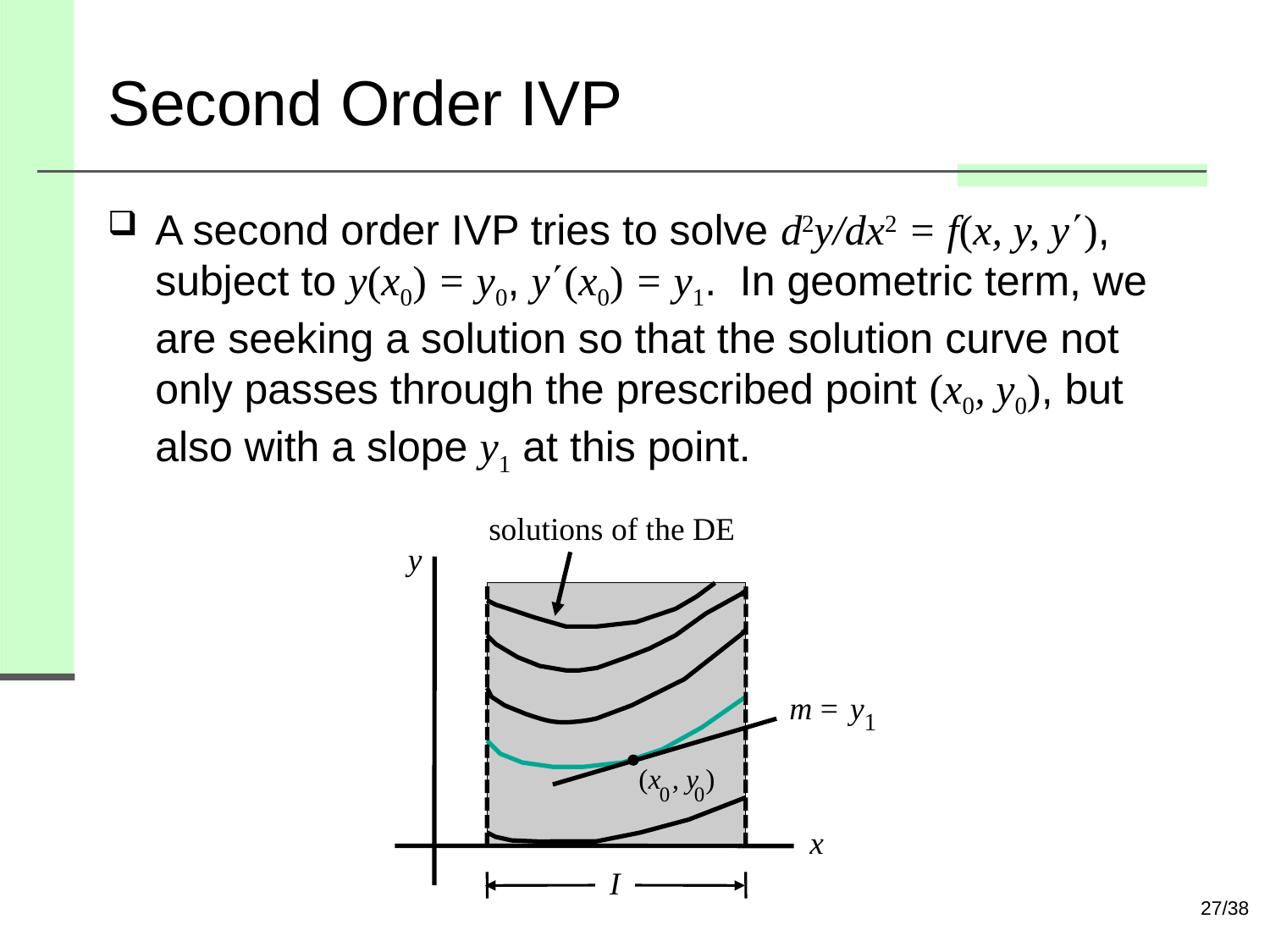

# Second Order IVP
A second order IVP tries to solve d2y/dx2 = f(x, y, y′), subject to y(x0) = y0, y′(x0) = y1.  In geometric term, we are seeking a solution so that the solution curve not only passes through the prescribed point (x0, y0), but also with a slope y1 at this point.

solutions of the DE
y

m
=
 y

1

(
x
, y
)
0
0

x

I

27